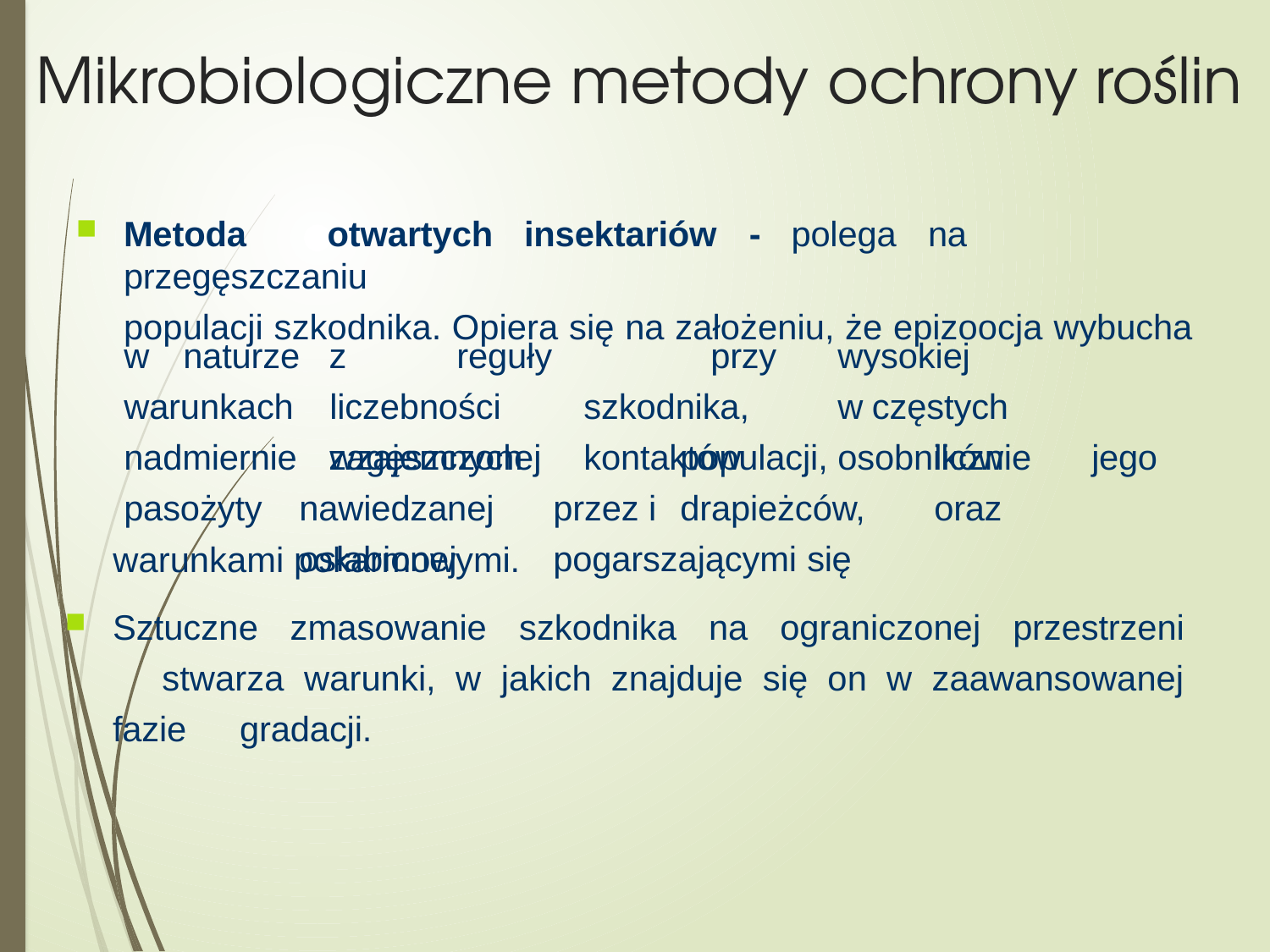

Mikrobiologiczne metody ochrony roślin
Metoda	otwartych	insektariów	-	polega	na	przegęszczaniu
populacji szkodnika. Opiera się na założeniu, że epizoocja wybucha
w  naturze warunkach nadmiernie pasożyty
z	reguły		przy	wysokiej	liczebności	szkodnika,	w częstych	wzajemnych	kontaktów	osobników	jego
zagęszczonej		populacji,	licznie		nawiedzanej	przez i	drapieżców,	oraz	osłabionej	pogarszającymi	się
warunkami pokarmowymi.
Sztuczne  zmasowanie  szkodnika  na  ograniczonej  przestrzeni 	stwarza warunki, w jakich znajduje się on w zaawansowanej fazie 	gradacji.